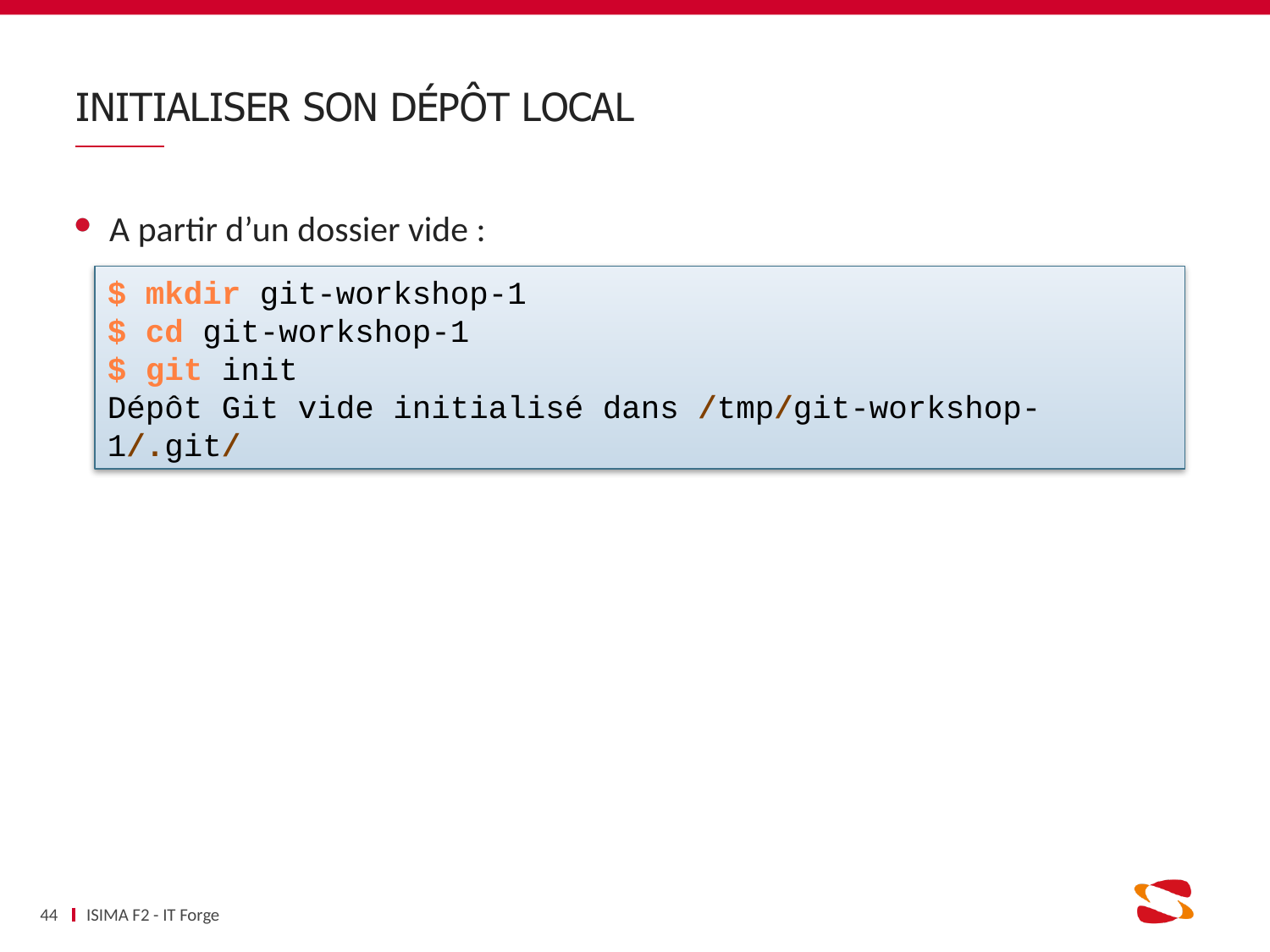

# Initialiser son dépôt local
A partir d’un dossier vide :

$ mkdir git-workshop-1
$ cd git-workshop-1
$ git init
Dépôt Git vide initialisé dans /tmp/git-workshop-1/.git/
44
ISIMA F2 - IT Forge